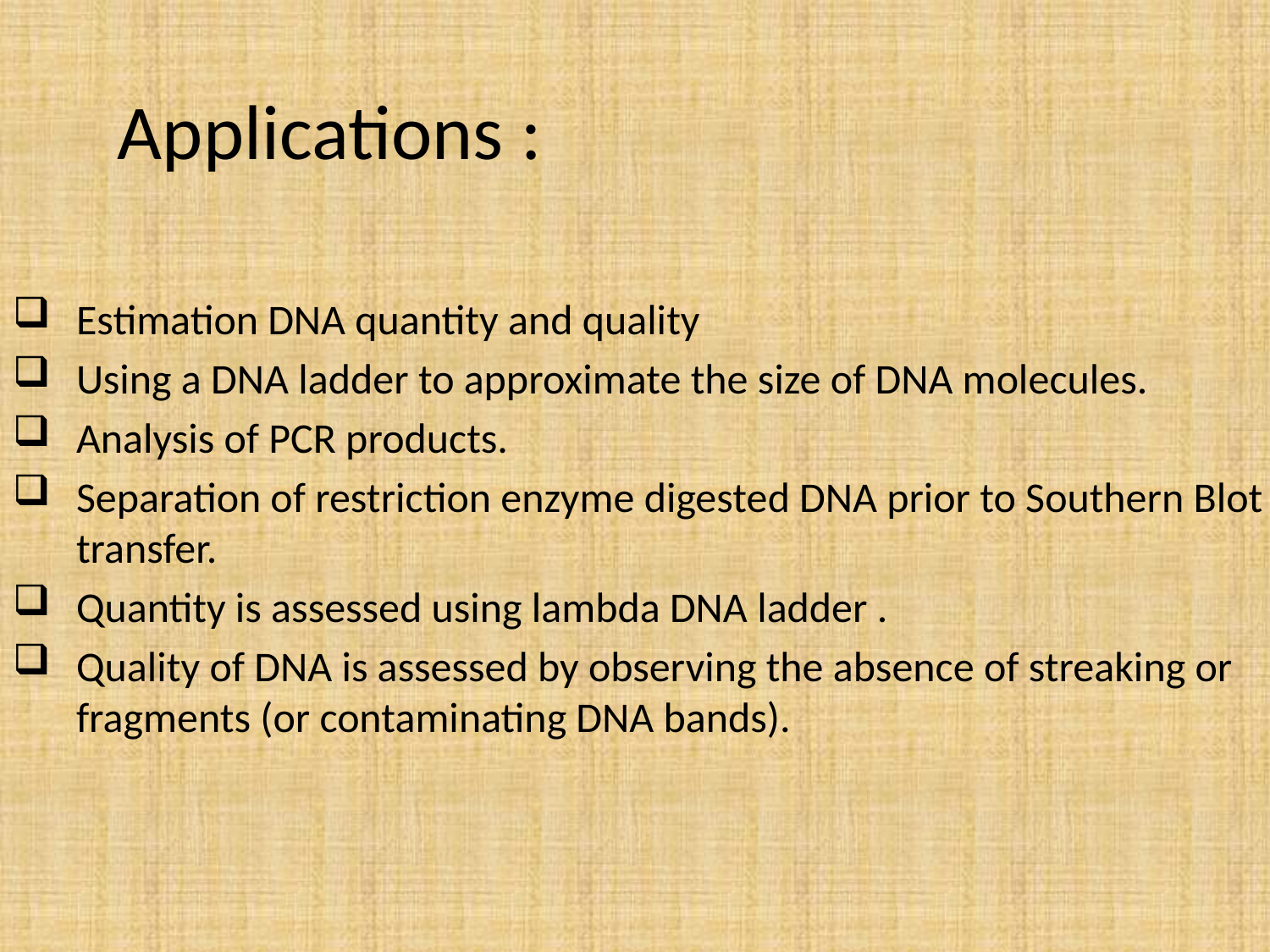

# Applications :
Estimation DNA quantity and quality
Using a DNA ladder to approximate the size of DNA molecules.
Analysis of PCR products.
Separation of restriction enzyme digested DNA prior to Southern Blot transfer.
Quantity is assessed using lambda DNA ladder .
Quality of DNA is assessed by observing the absence of streaking or fragments (or contaminating DNA bands).